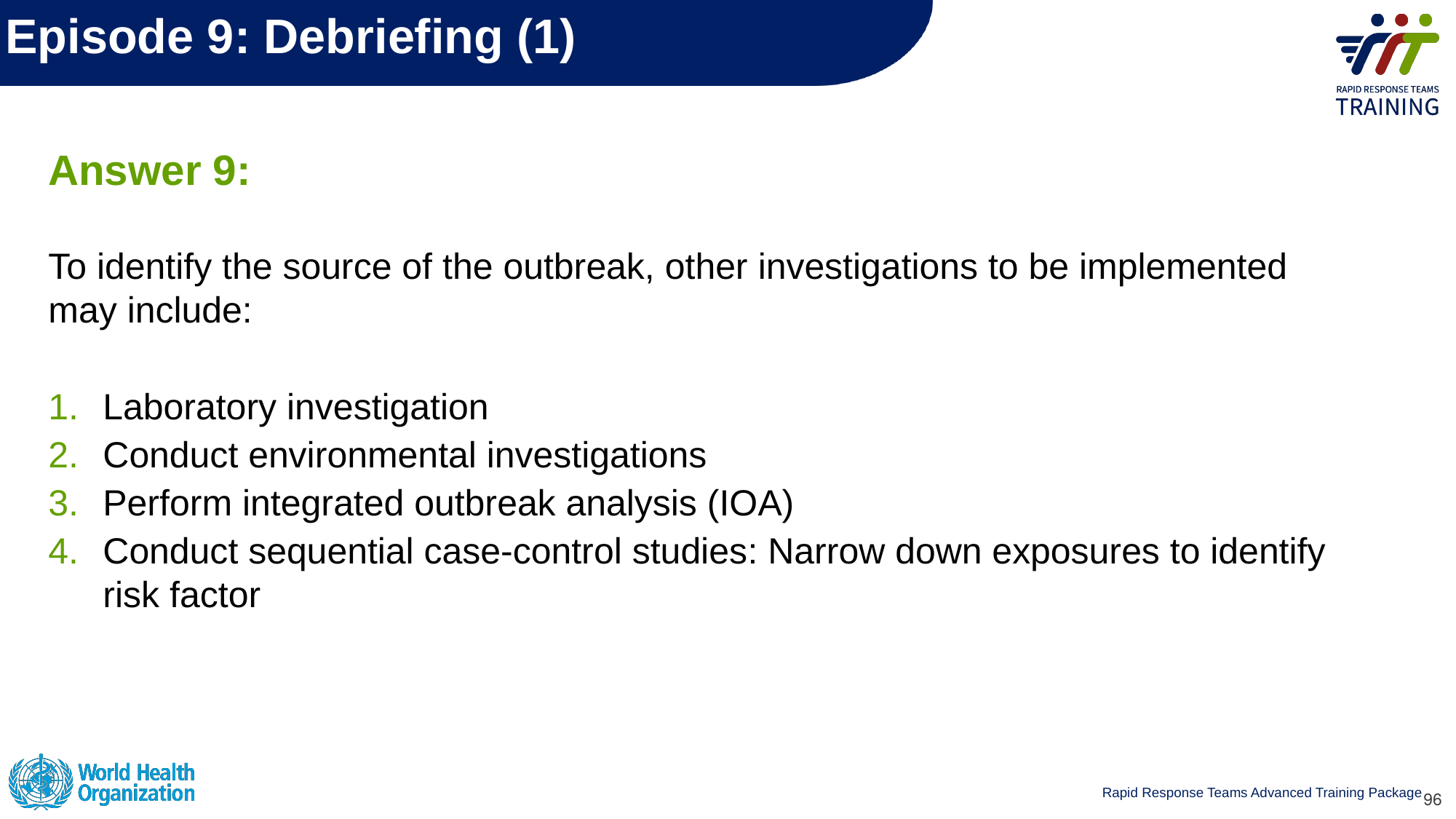

# Episode 9: Debriefing (1)
Answer 9:

To identify the source of the outbreak, other investigations to be implemented may include:

Laboratory investigation
Conduct environmental investigations
Perform integrated outbreak analysis (IOA)
Conduct sequential case-control studies: Narrow down exposures to identify risk factor